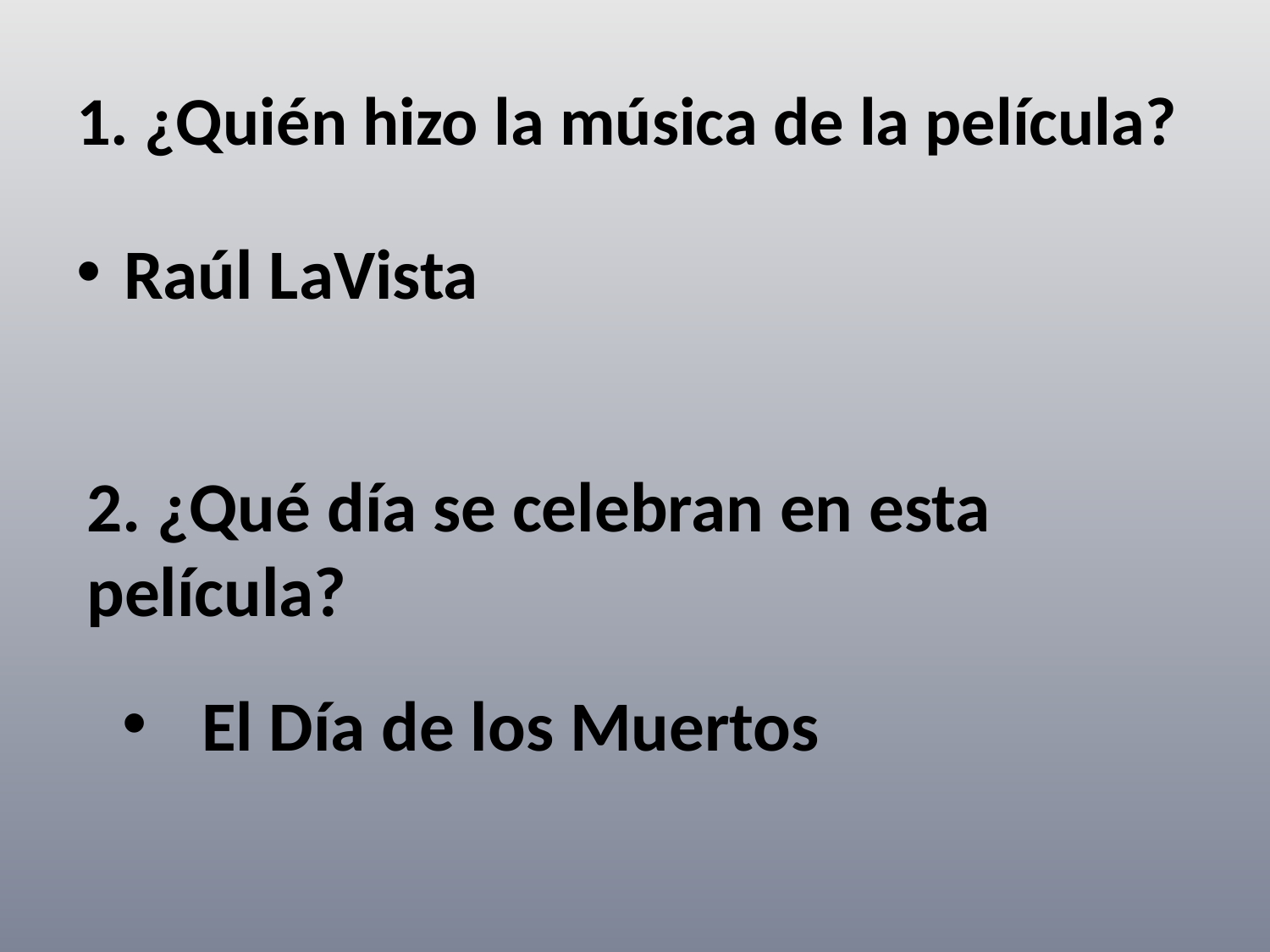

# 1. ¿Quién hizo la música de la película?
Raúl LaVista
2. ¿Qué día se celebran en esta película?
El Día de los Muertos